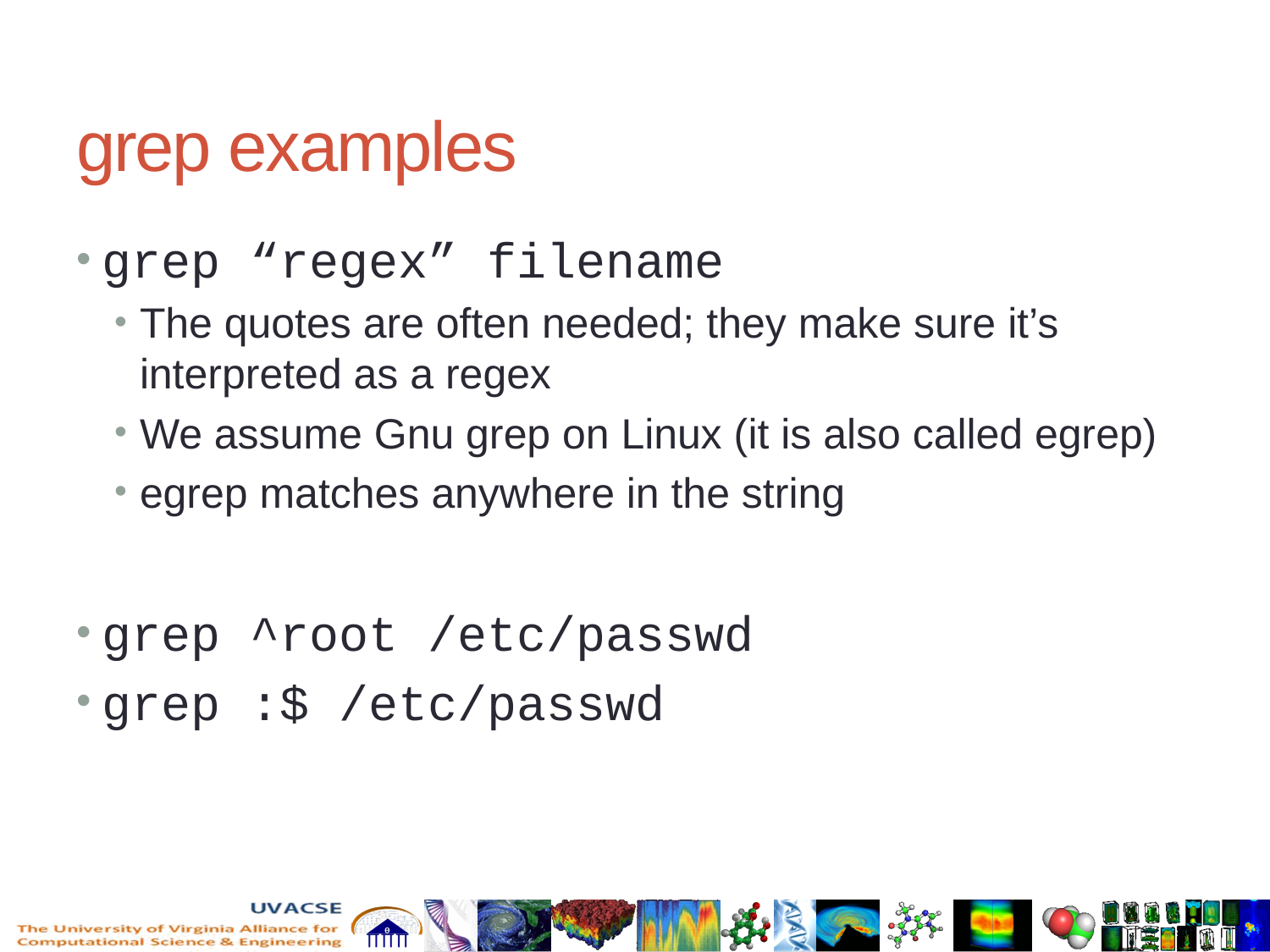

# grep examples
grep “regex” filename
The quotes are often needed; they make sure it’s interpreted as a regex
We assume Gnu grep on Linux (it is also called egrep)
egrep matches anywhere in the string

grep ^root /etc/passwd
grep :$ /etc/passwd